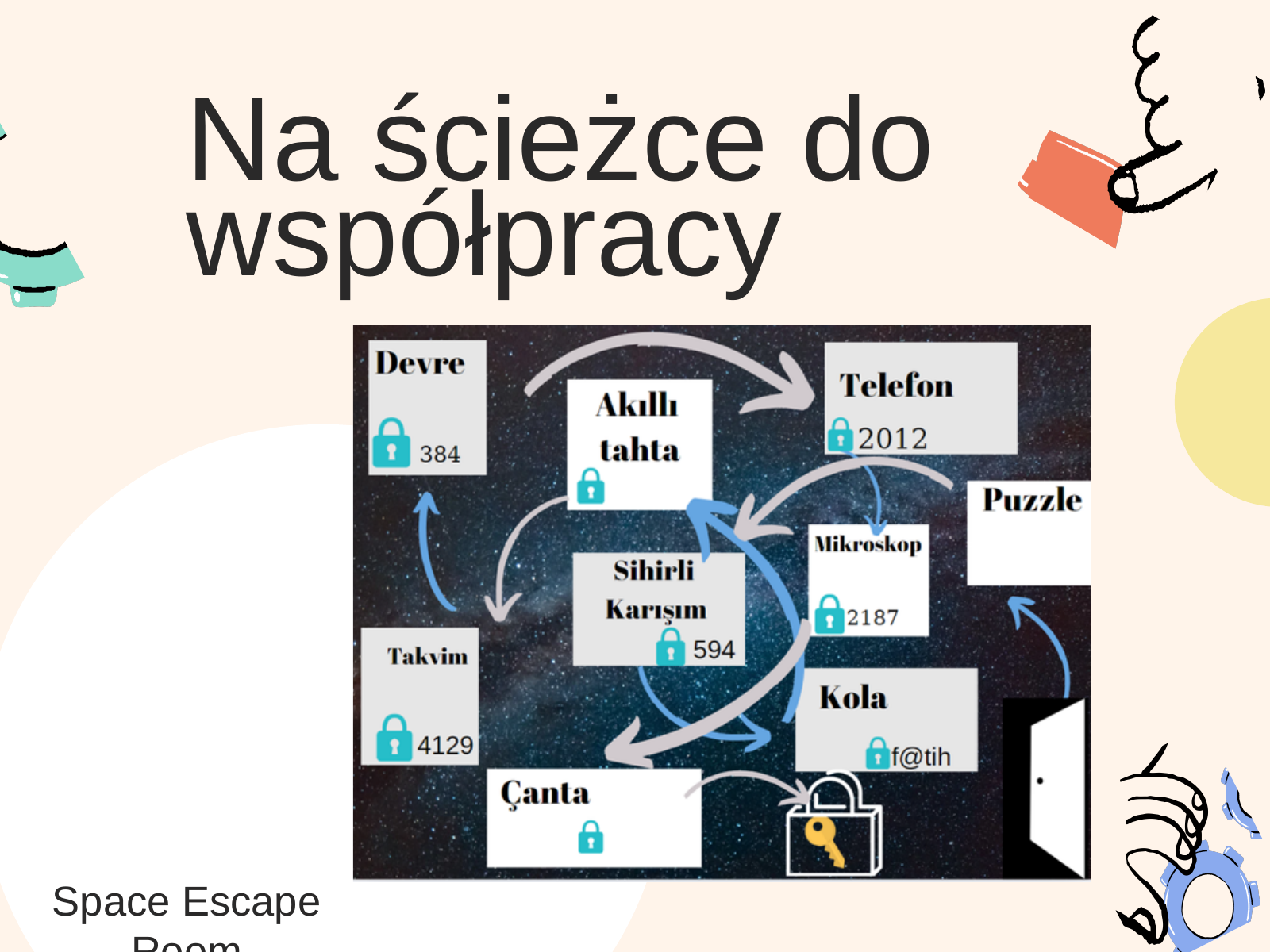

Na ścieżce do współpracy

Space Escape Room